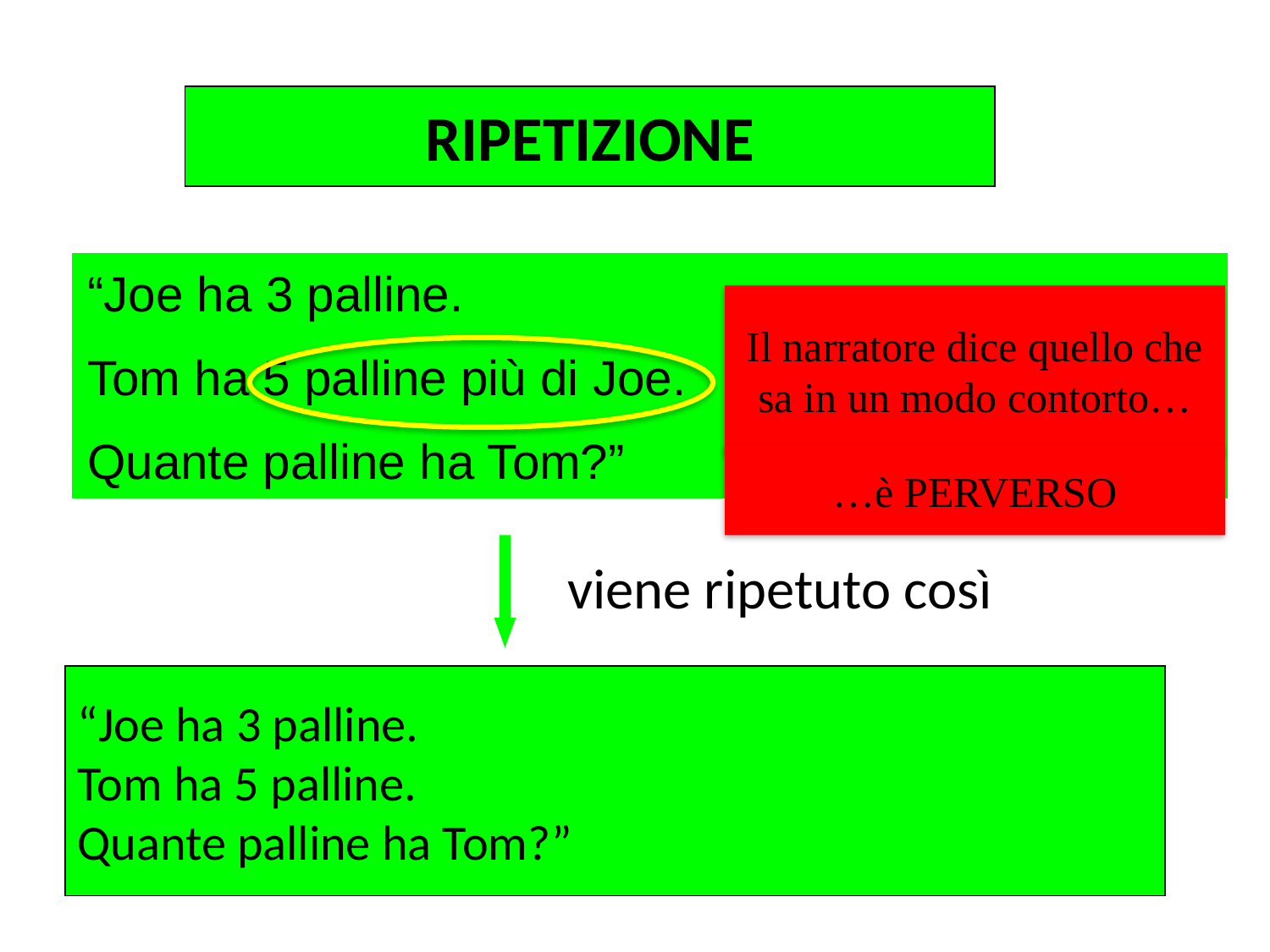

RIPETIZIONE
“Joe ha 3 palline.
Tom ha 5 palline più di Joe.
Quante palline ha Tom?”
Il narratore dice quello che sa in un modo contorto…

…è PERVERSO

viene ripetuto così
“Joe ha 3 palline.
Tom ha 5 palline.
Quante palline ha Tom?”